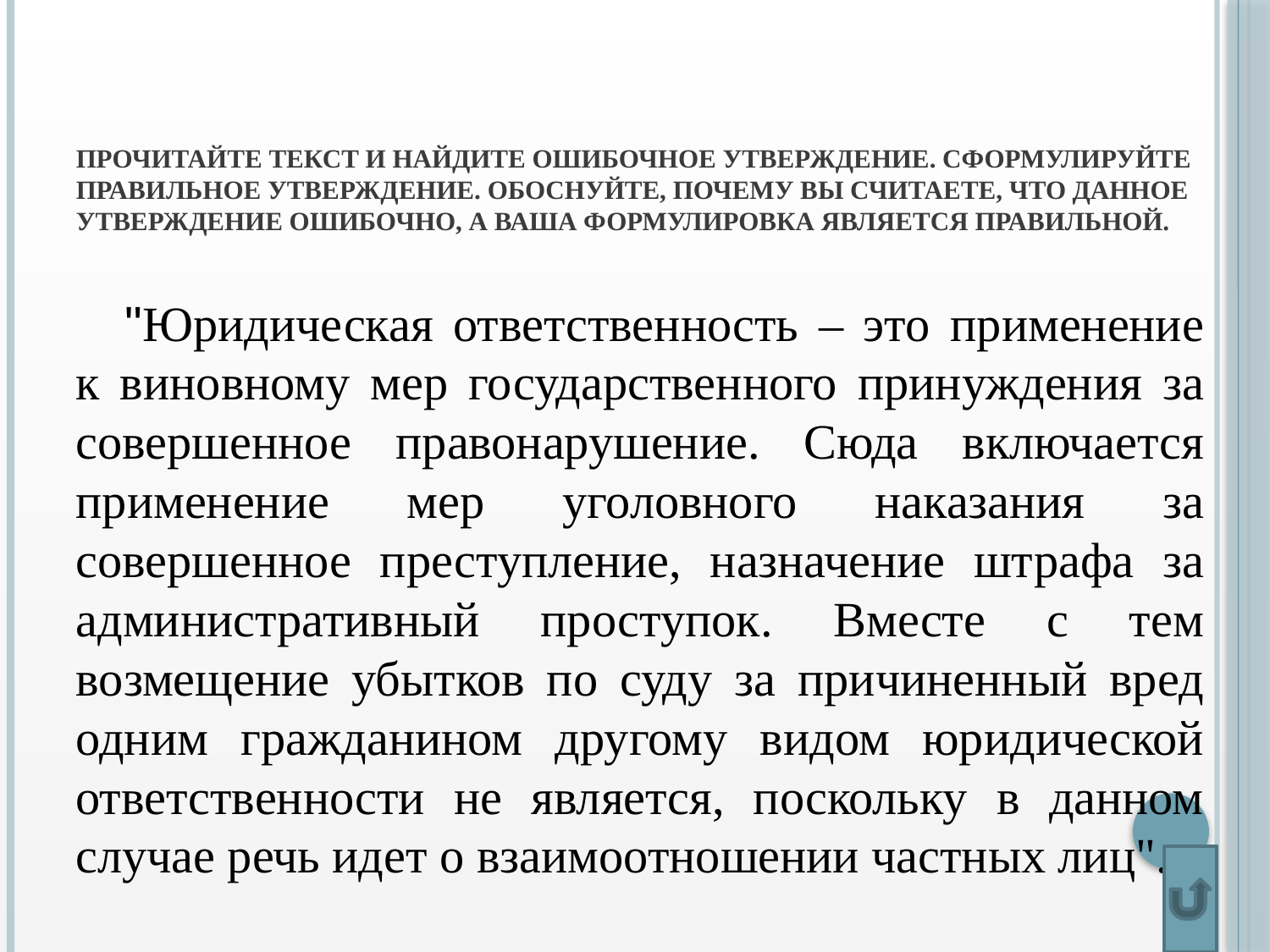

# Прочитайте текст и найдите ошибочное утверждение. Сформулируйте правильное утверждение. Обоснуйте, почему вы считаете, что данное утверждение ошибочно, а ваша формулировка является правильной.
"Юридическая ответственность – это применение к виновному мер государственного принуждения за совершенное правонарушение. Сюда включается применение мер уголовного наказания за совершенное преступление, назначение штрафа за административный проступок. Вместе с тем возмещение убытков по суду за причиненный вред одним гражданином другому видом юридической ответственности не является, поскольку в данном случае речь идет о взаимоотношении частных лиц".